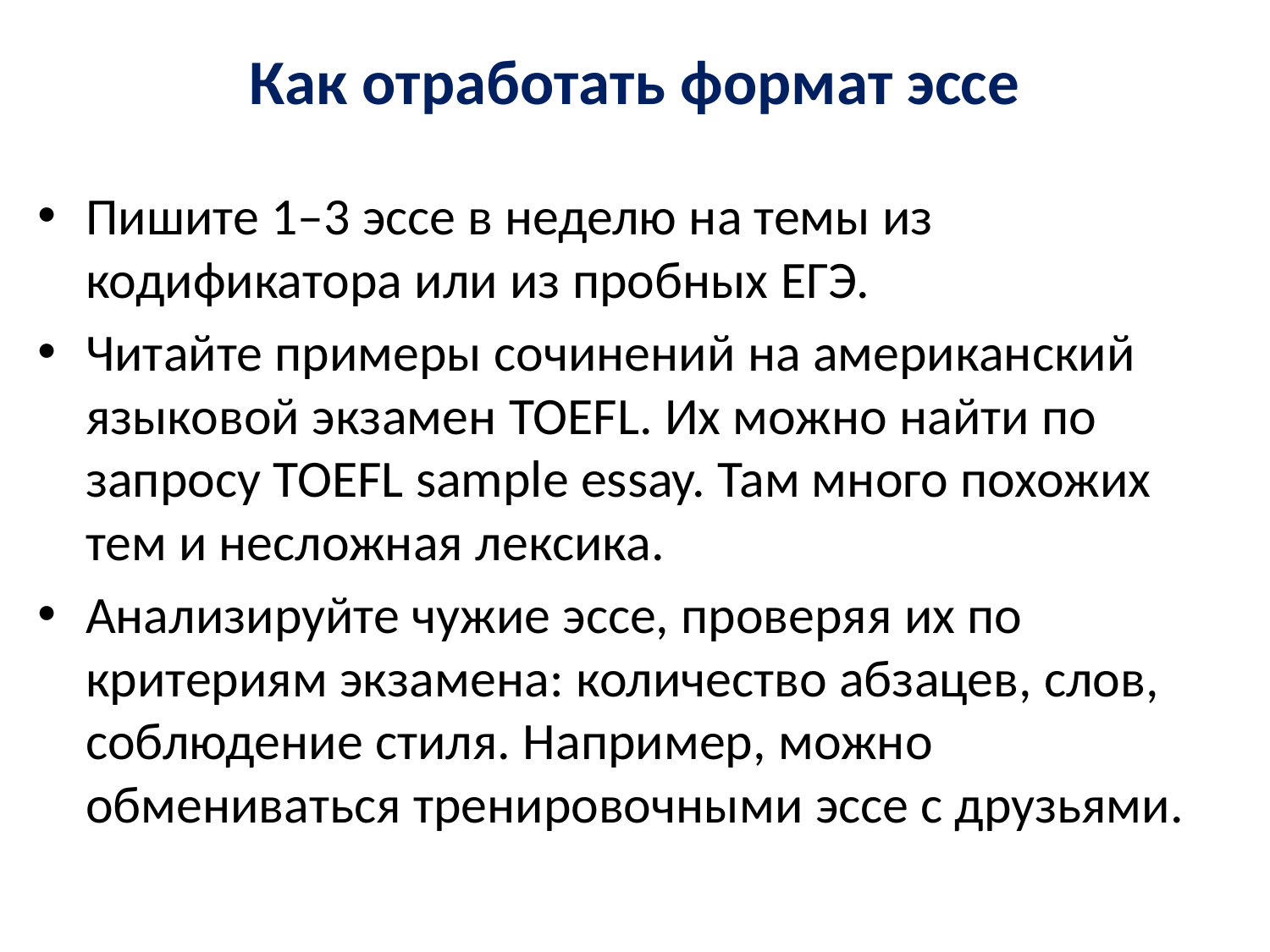

# Как отработать формат эссе
Пишите 1–3 эссе в неделю на темы из кодификатора или из пробных ЕГЭ.
Читайте примеры сочинений на американский языковой экзамен TOEFL. Их можно найти по запросу TOEFL sample essay. Там много похожих тем и несложная лексика.
Анализируйте чужие эссе, проверяя их по критериям экзамена: количество абзацев, слов, соблюдение стиля. Например, можно обмениваться тренировочными эссе с друзьями.